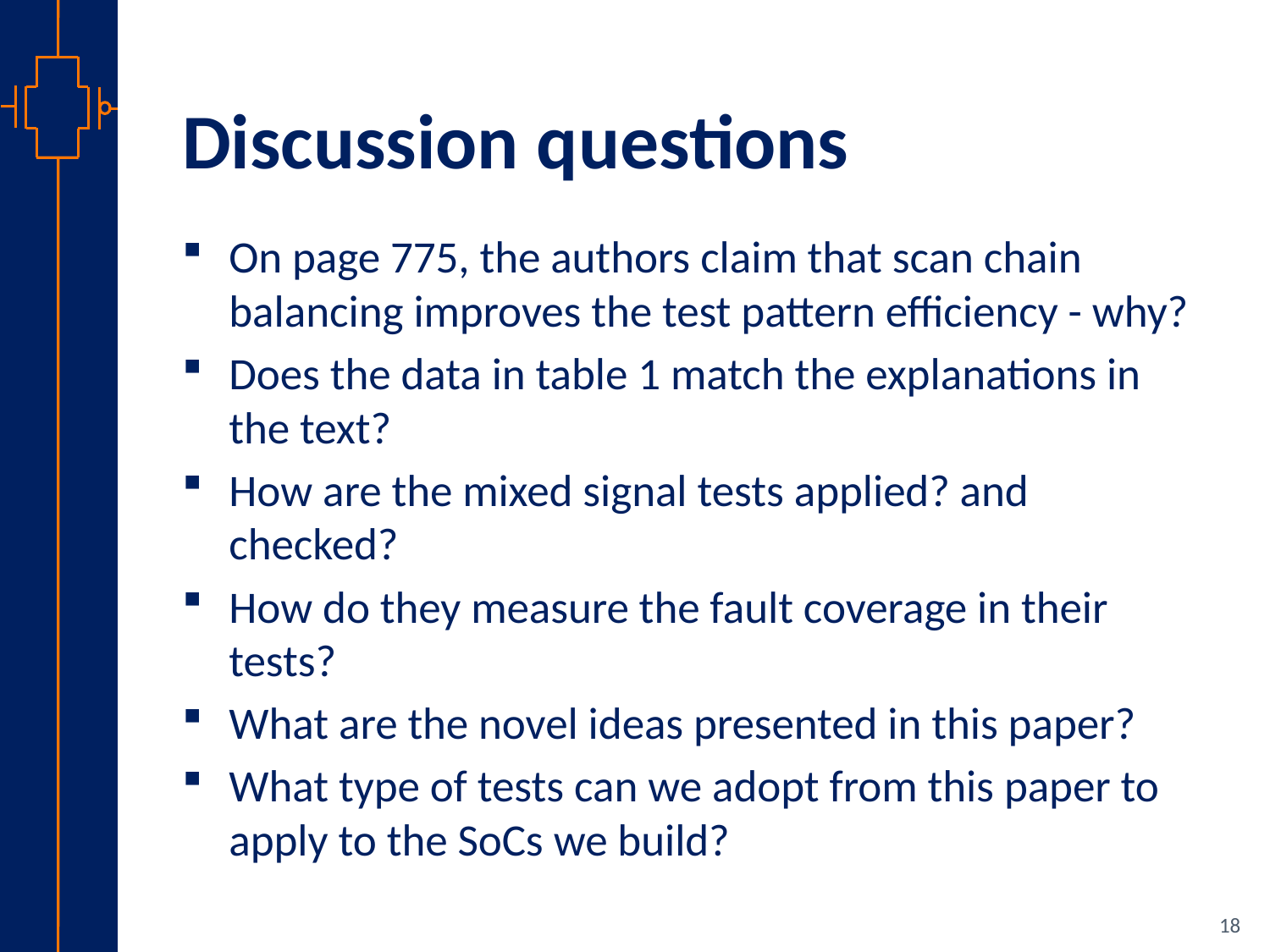

# Discussion questions
On page 775, the authors claim that scan chain balancing improves the test pattern efficiency - why?
Does the data in table 1 match the explanations in the text?
How are the mixed signal tests applied? and checked?
How do they measure the fault coverage in their tests?
What are the novel ideas presented in this paper?
What type of tests can we adopt from this paper to apply to the SoCs we build?

18